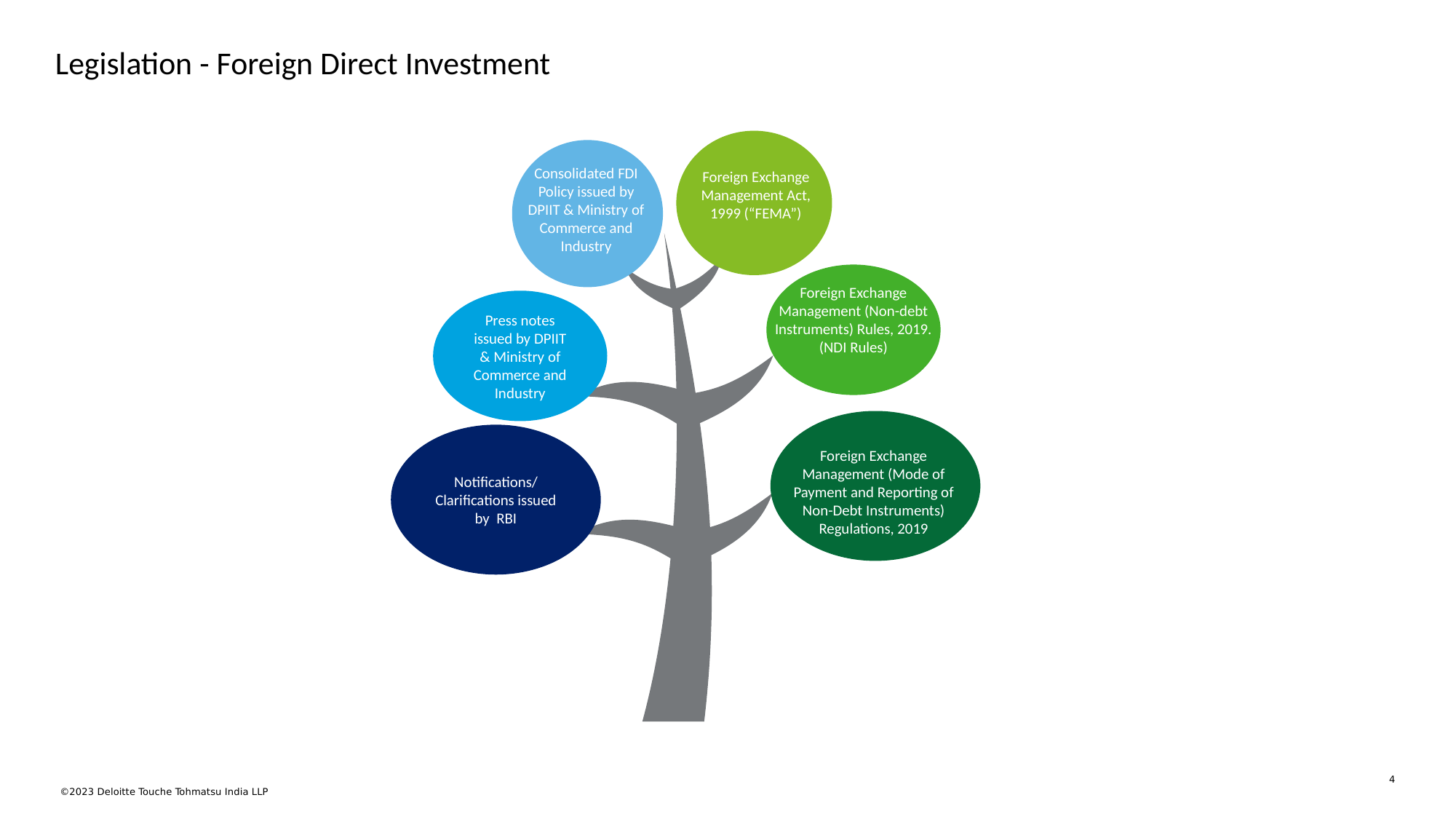

Legislation - Foreign Direct Investment

Consolidated FDI Policy issued by DPIIT & Ministry of Commerce and Industry
Foreign Exchange Management Act, 1999 (“FEMA”)

Foreign Exchange Management (Non-debt Instruments) Rules, 2019. (NDI Rules)

Press notes issued by DPIIT & Ministry of Commerce and Industry

Notifications/ Clarifications issued by  RBI
Foreign Exchange Management (Mode of Payment and Reporting of Non-Debt Instruments) Regulations, 2019